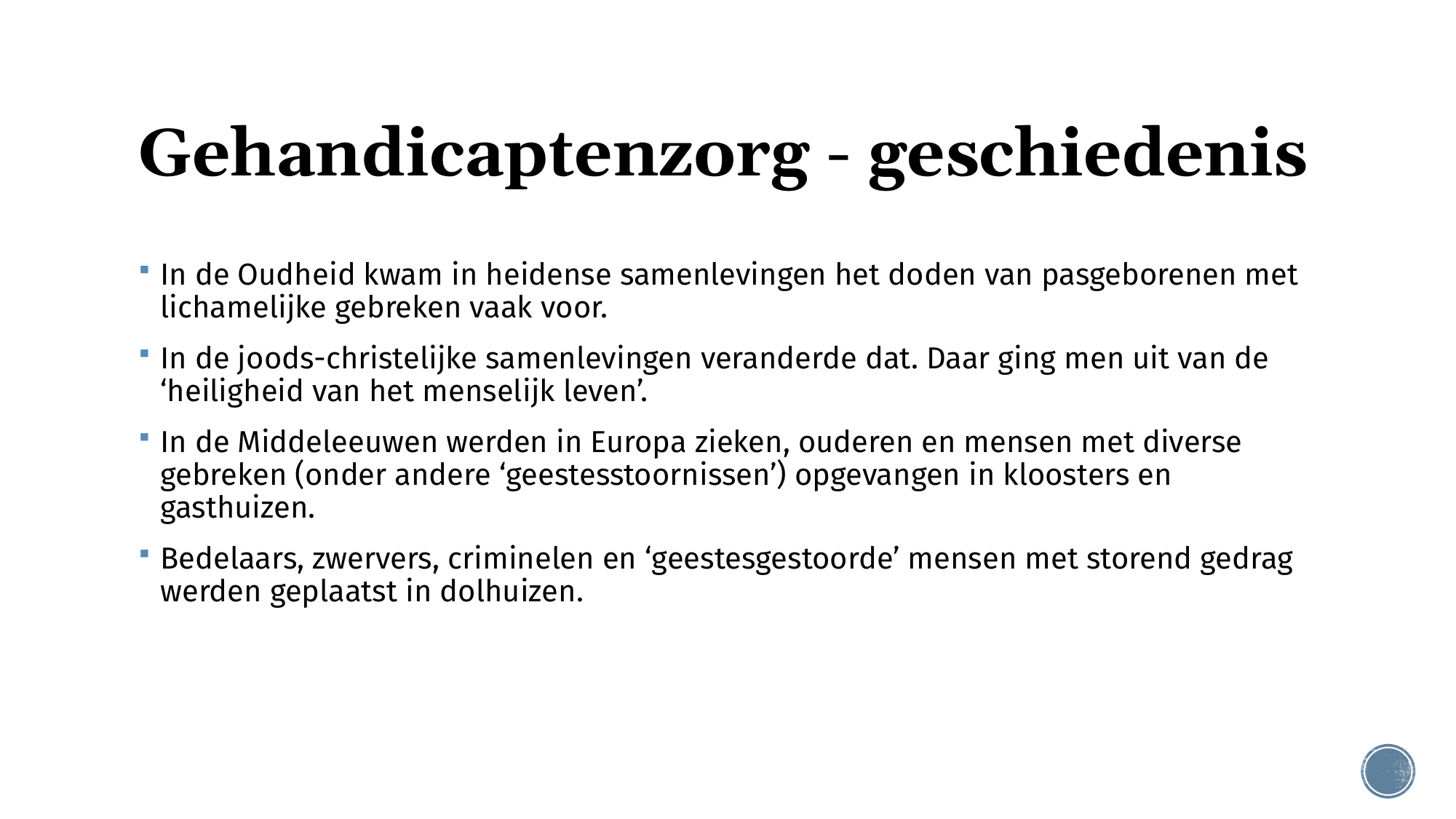

# Gehandicaptenzorg - geschiedenis
In de Oudheid kwam in heidense samenlevingen het doden van pasgeborenen met lichamelijke gebreken vaak voor.
In de joods-christelijke samenlevingen veranderde dat. Daar ging men uit van de ‘heiligheid van het menselijk leven’.
In de Middeleeuwen werden in Europa zieken, ouderen en mensen met diverse gebreken (onder andere ‘geestesstoornissen’) opgevangen in kloosters en gasthuizen.
Bedelaars, zwervers, criminelen en ‘geestesgestoorde’ mensen met storend gedrag werden geplaatst in dolhuizen.